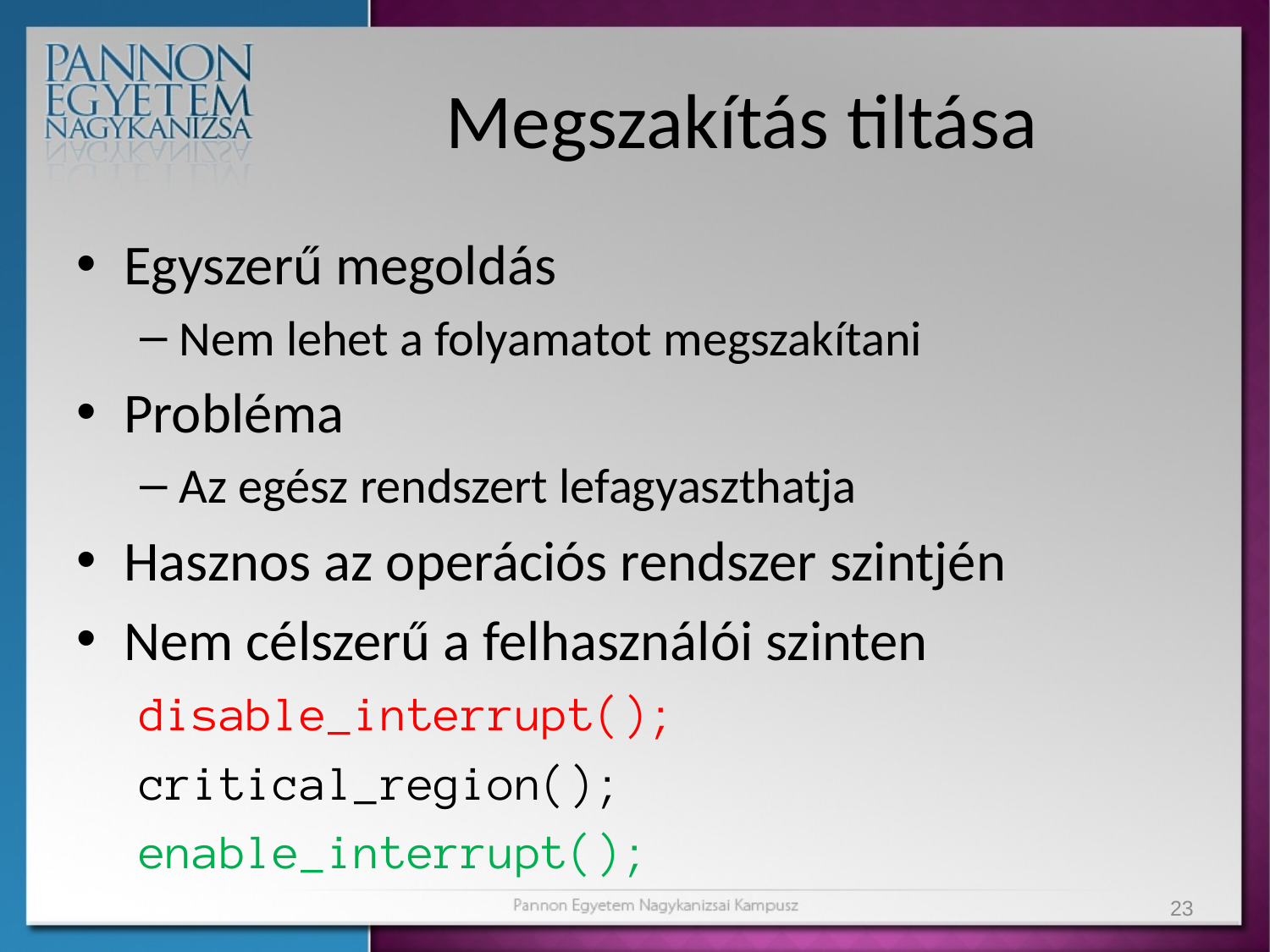

# Megszakítás tiltása
Egyszerű megoldás
Nem lehet a folyamatot megszakítani
Probléma
Az egész rendszert lefagyaszthatja
Hasznos az operációs rendszer szintjén
Nem célszerű a felhasználói szinten
disable_interrupt();
critical_region();
enable_interrupt();
23